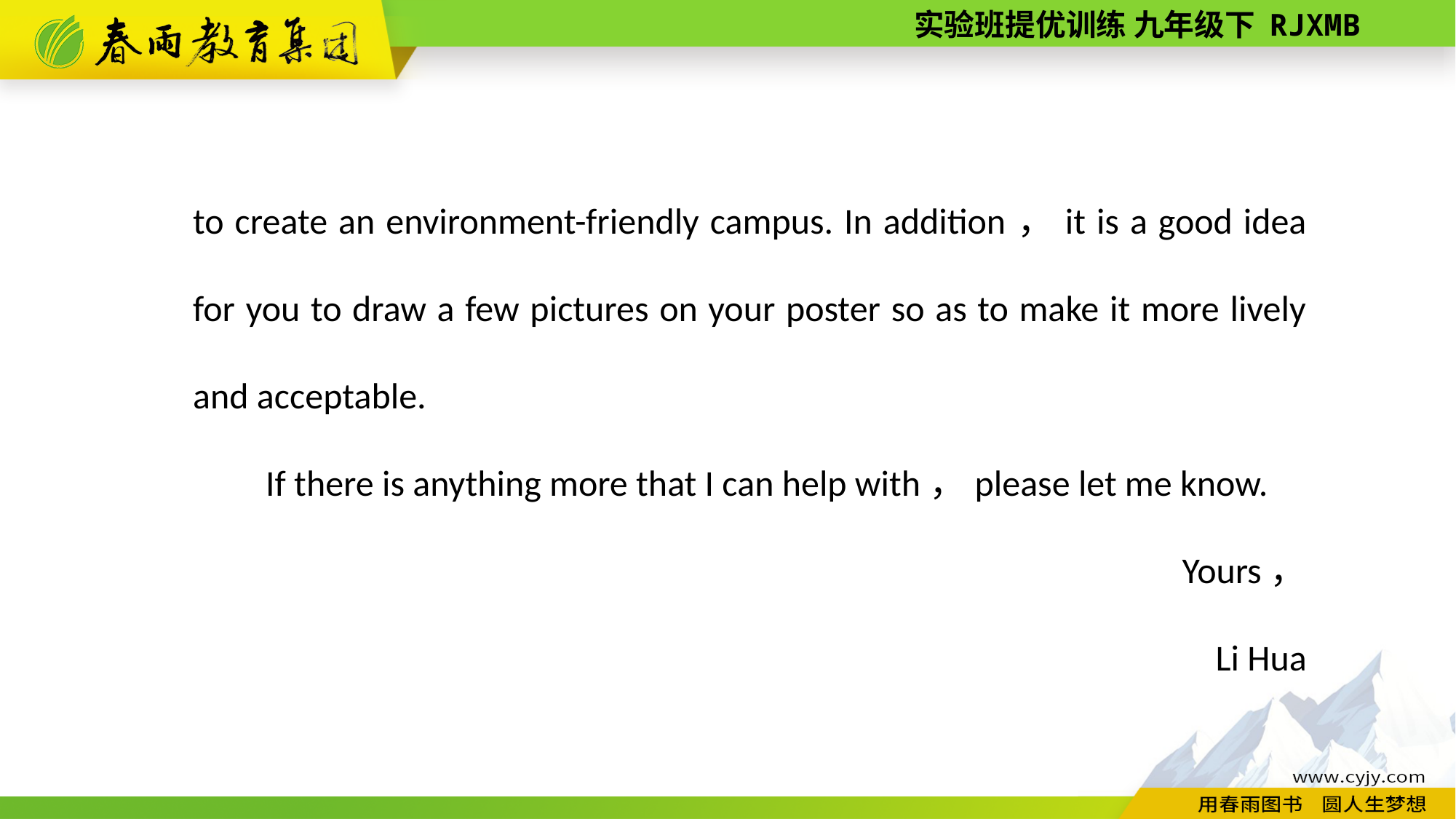

to create an environment­-friendly campus. In addition，it is a good idea for you to draw a few pictures on your poster so as to make it more lively and acceptable.
If there is anything more that I can help with，please let me know.
Yours，
Li Hua